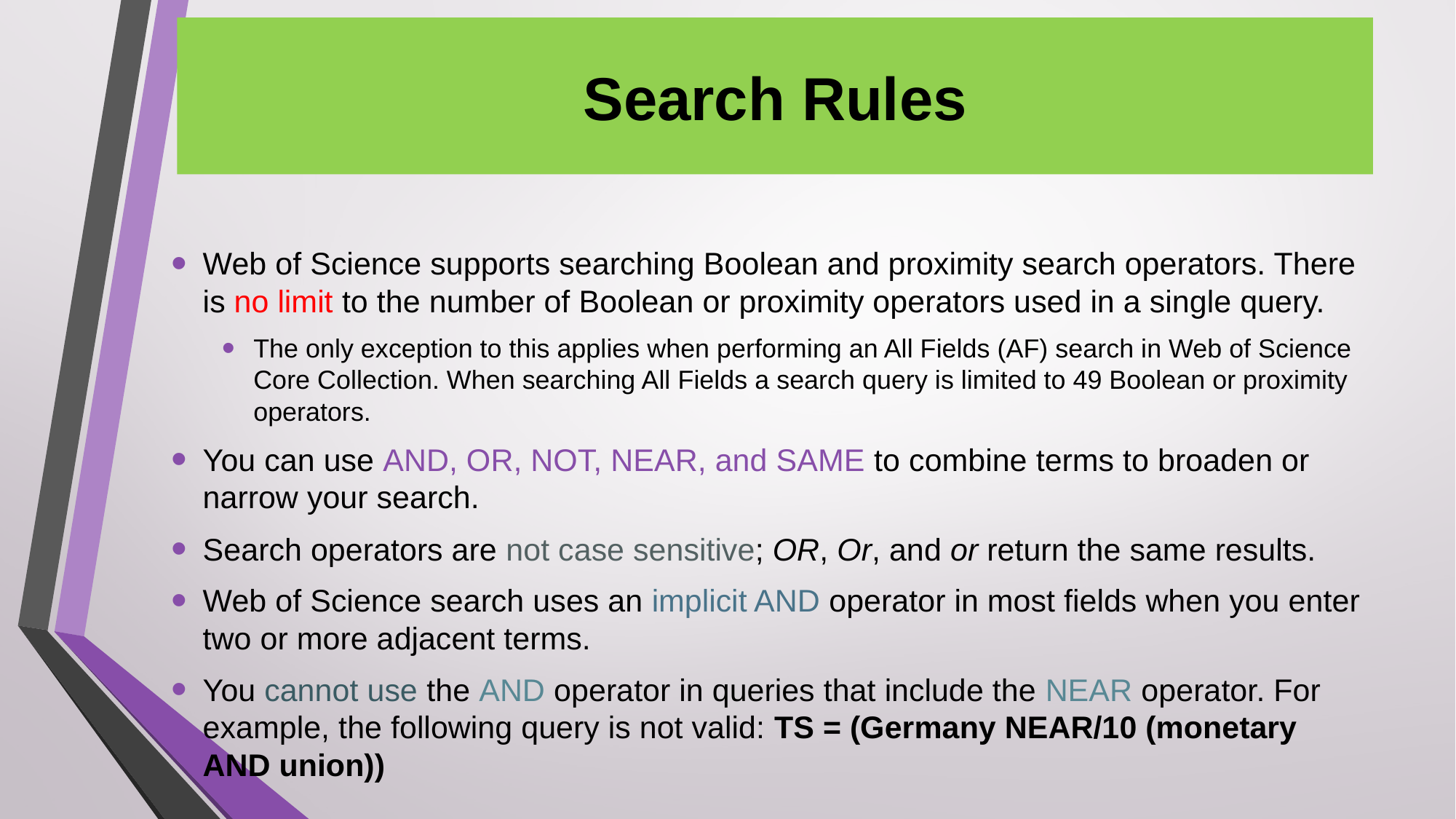

# Search Rules
Web of Science supports searching Boolean and proximity search operators. There is no limit to the number of Boolean or proximity operators used in a single query.
The only exception to this applies when performing an All Fields (AF) search in Web of Science Core Collection. When searching All Fields a search query is limited to 49 Boolean or proximity operators.
You can use AND, OR, NOT, NEAR, and SAME to combine terms to broaden or narrow your search.
Search operators are not case sensitive; OR, Or, and or return the same results.
Web of Science search uses an implicit AND operator in most fields when you enter two or more adjacent terms.
You cannot use the AND operator in queries that include the NEAR operator. For example, the following query is not valid: TS = (Germany NEAR/10 (monetary AND union))